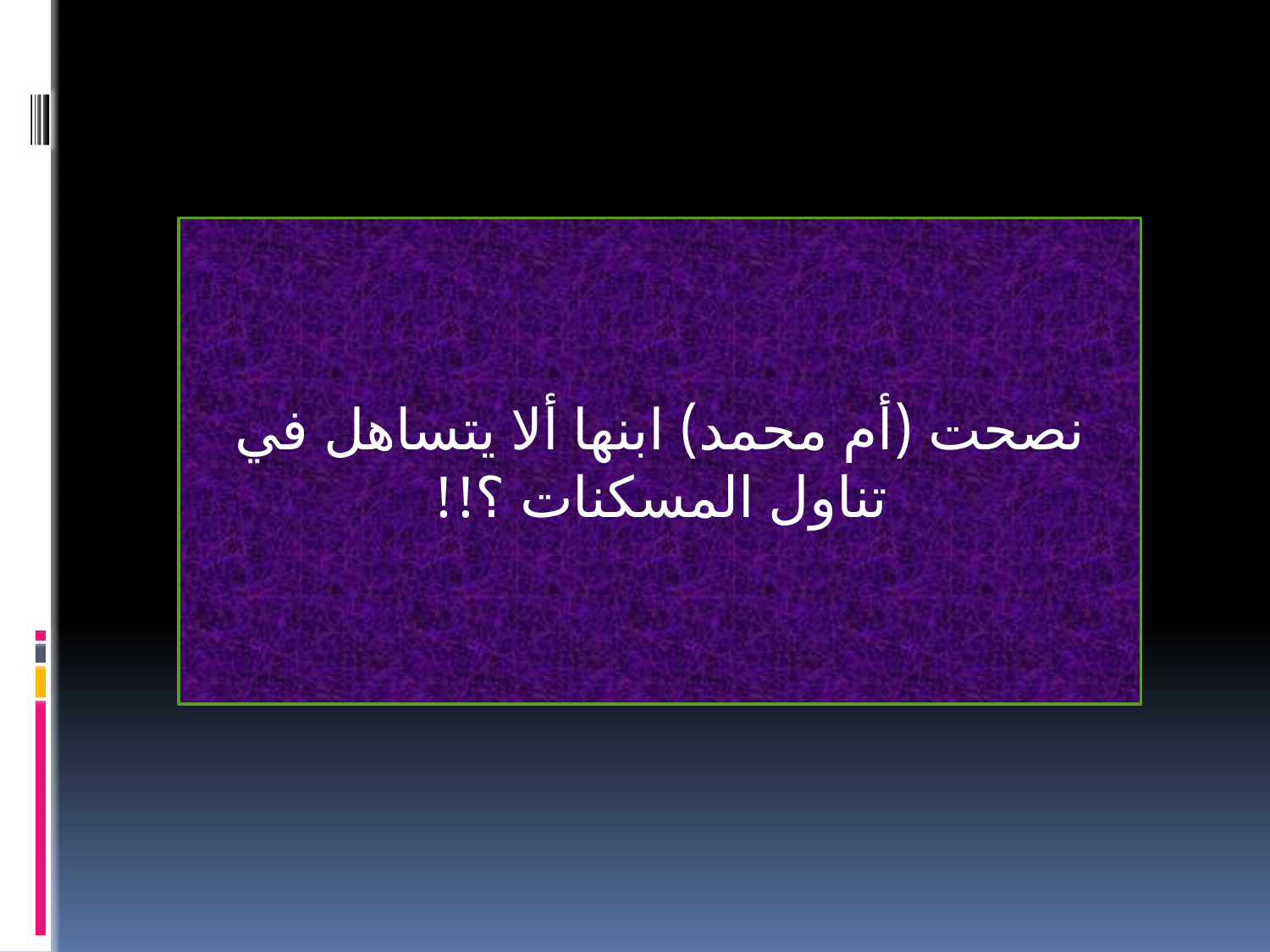

نصحت (أم محمد) ابنها ألا يتساهل في تناول المسكنات ؟!!